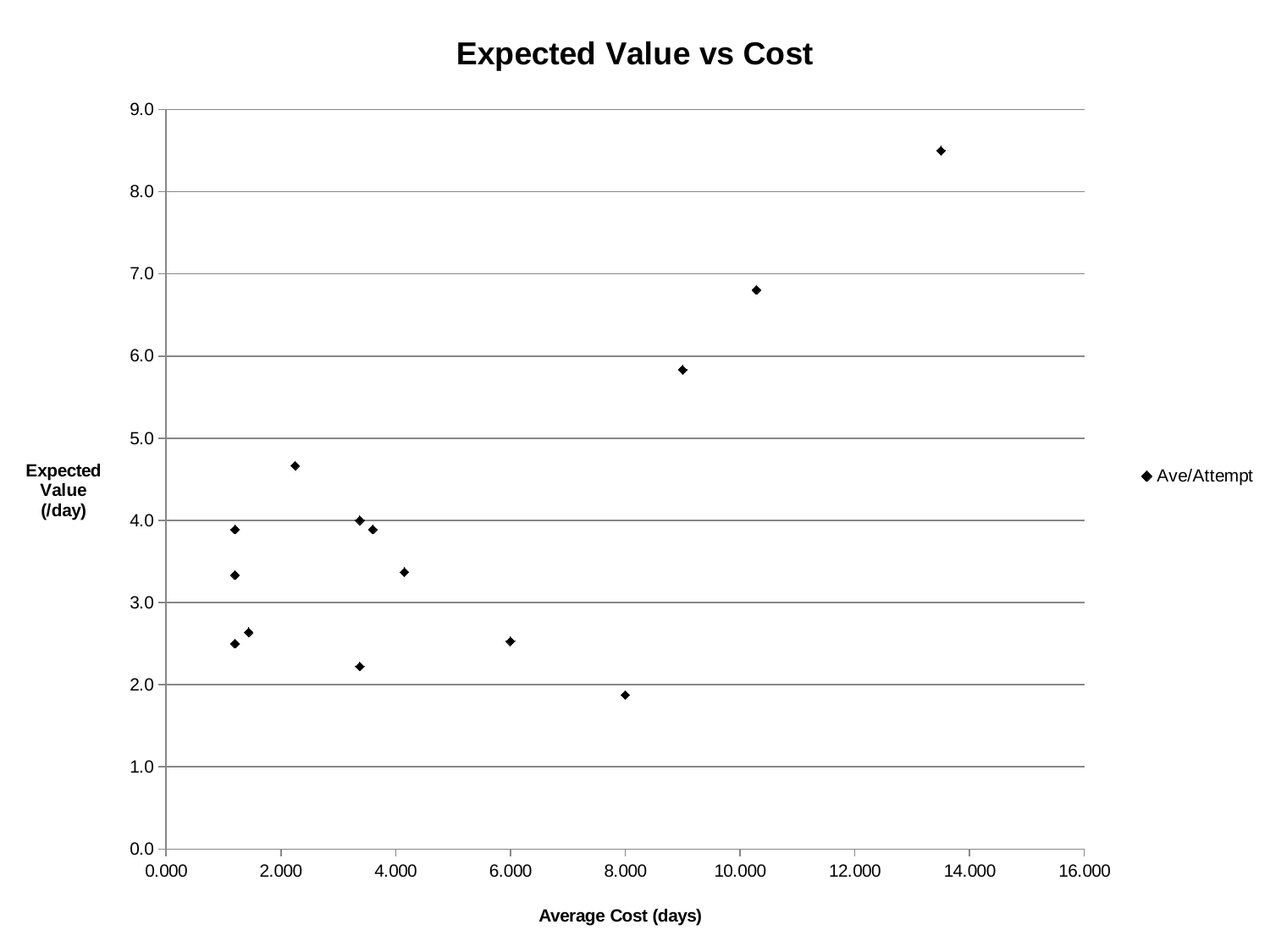

### Chart: Expected Value vs Cost

| Category | Ave/Attempt |
|---|---|